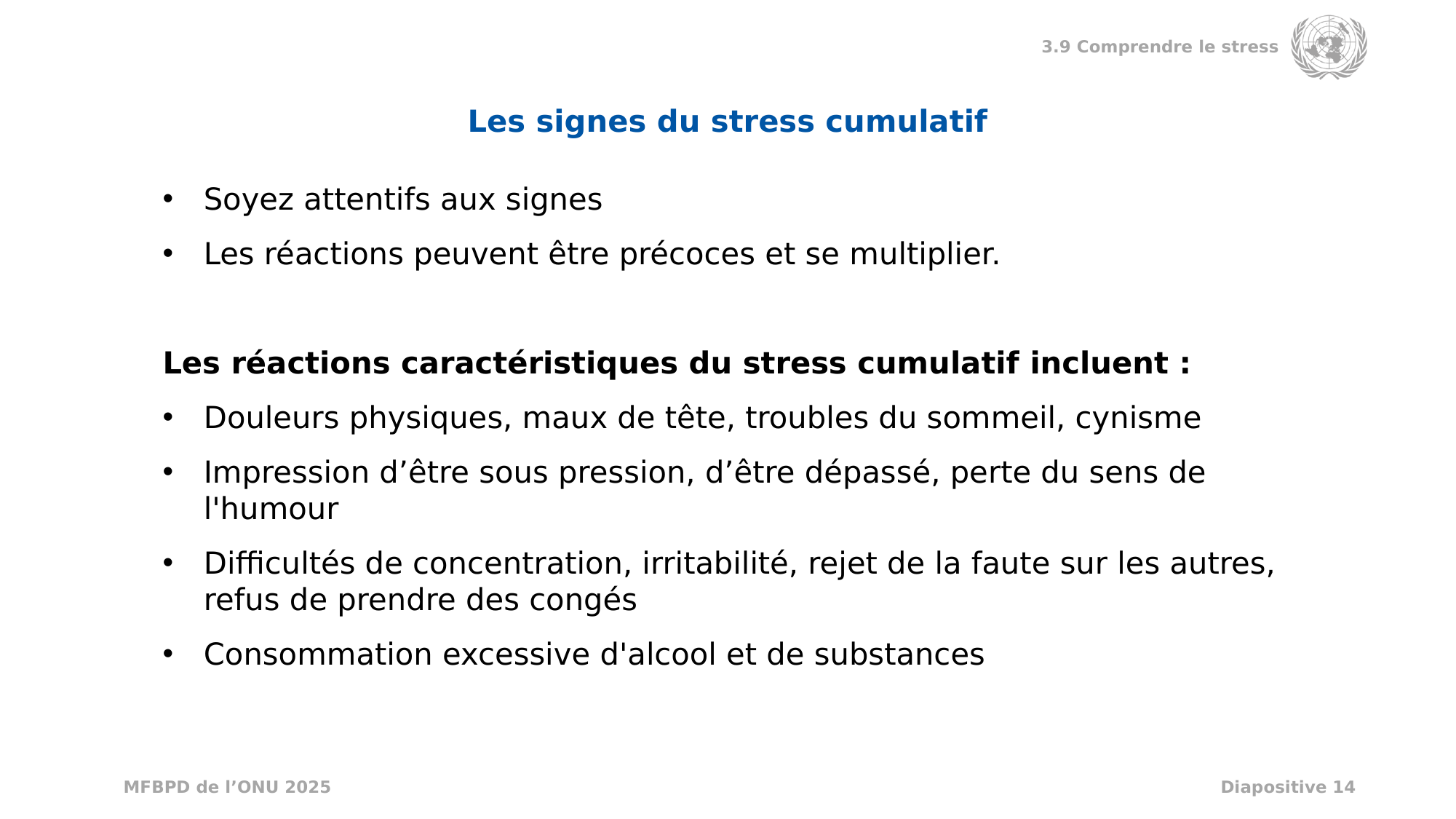

Les signes du stress cumulatif
Soyez attentifs aux signes
Les réactions peuvent être précoces et se multiplier.

Les réactions caractéristiques du stress cumulatif incluent :
Douleurs physiques, maux de tête, troubles du sommeil, cynisme
Impression d’être sous pression, d’être dépassé, perte du sens de l'humour
Difficultés de concentration, irritabilité, rejet de la faute sur les autres, refus de prendre des congés
Consommation excessive d'alcool et de substances